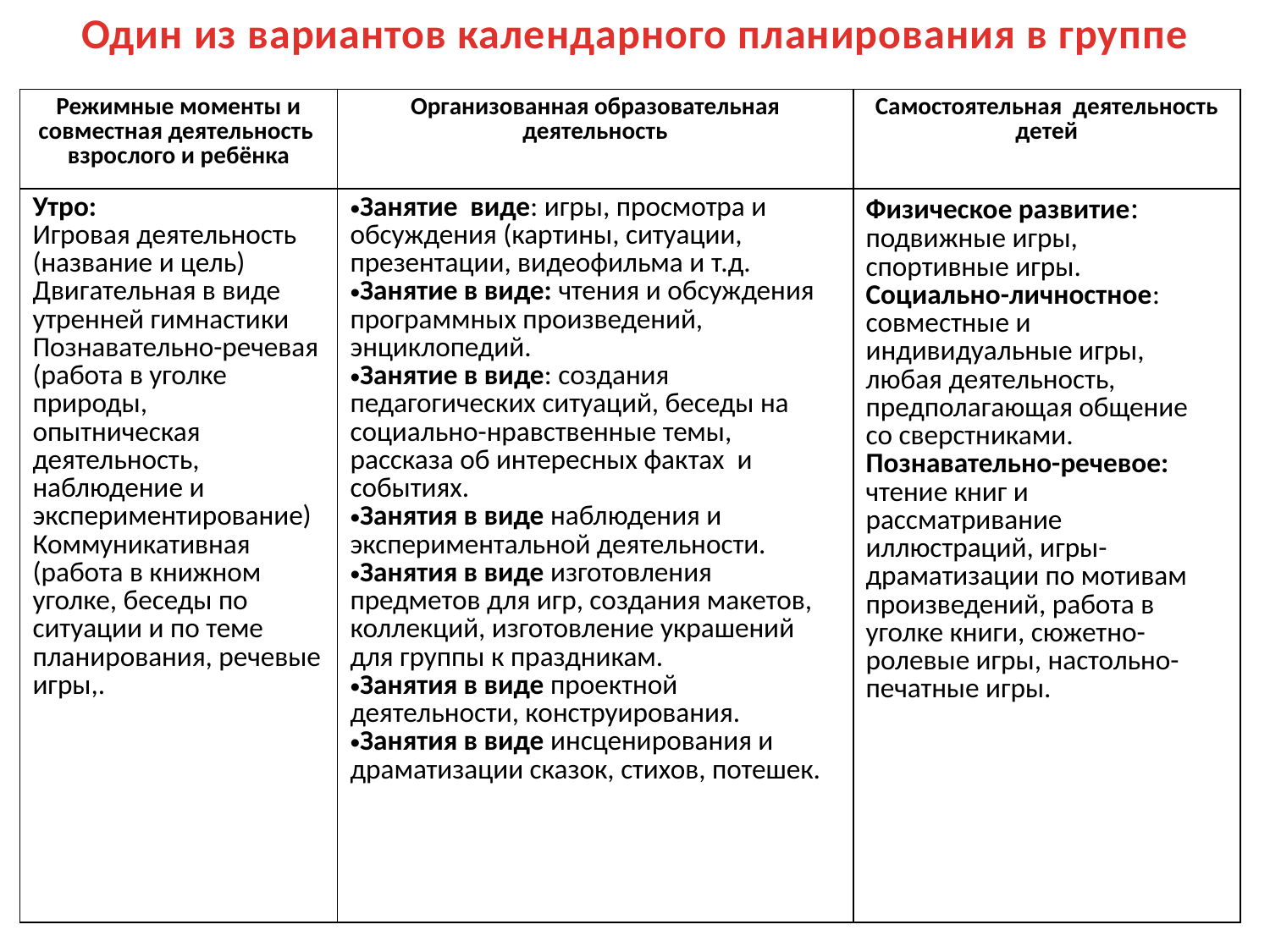

Один из вариантов календарного планирования в группе
| Режимные моменты и совместная деятельность взрослого и ребёнка | Организованная образовательная деятельность | Самостоятельная деятельность детей |
| --- | --- | --- |
| Утро: Игровая деятельность (название и цель) Двигательная в виде утренней гимнастики Познавательно-речевая (работа в уголке природы, опытническая деятельность, наблюдение и экспериментирование) Коммуникативная (работа в книжном уголке, беседы по ситуации и по теме планирования, речевые игры,. | Занятие виде: игры, просмотра и обсуждения (картины, ситуации, презентации, видеофильма и т.д. Занятие в виде: чтения и обсуждения программных произведений, энциклопедий. Занятие в виде: создания педагогических ситуаций, беседы на социально-нравственные темы, рассказа об интересных фактах и событиях. Занятия в виде наблюдения и экспериментальной деятельности. Занятия в виде изготовления предметов для игр, создания макетов, коллекций, изготовление украшений для группы к праздникам. Занятия в виде проектной деятельности, конструирования. Занятия в виде инсценирования и драматизации сказок, стихов, потешек. | Физическое развитие: подвижные игры, спортивные игры. Социально-личностное: совместные и индивидуальные игры, любая деятельность, предполагающая общение со сверстниками. Познавательно-речевое: чтение книг и рассматривание иллюстраций, игры-драматизации по мотивам произведений, работа в уголке книги, сюжетно-ролевые игры, настольно-печатные игры. |